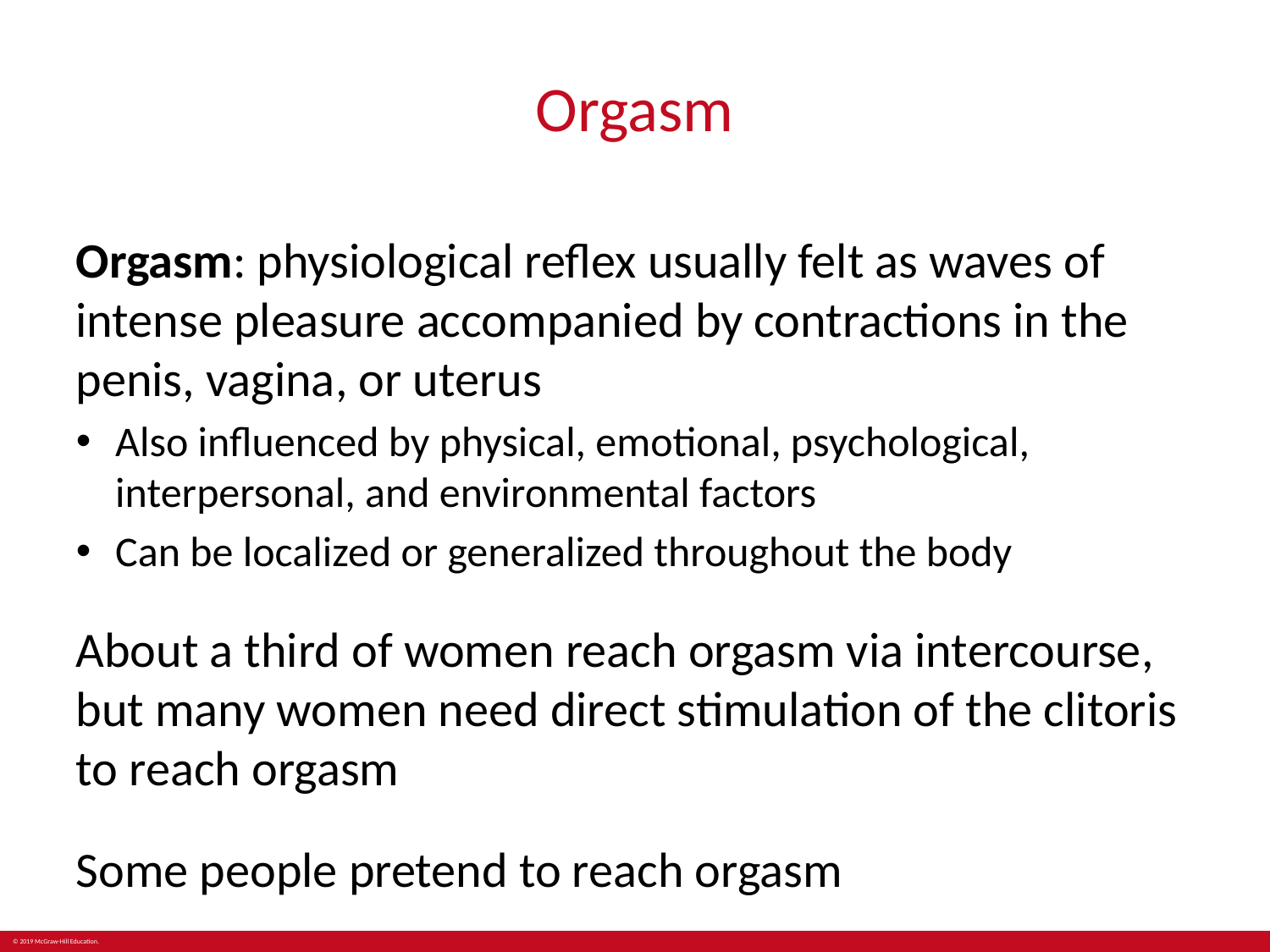

# Orgasm
Orgasm: physiological reflex usually felt as waves of intense pleasure accompanied by contractions in the penis, vagina, or uterus
Also influenced by physical, emotional, psychological, interpersonal, and environmental factors
Can be localized or generalized throughout the body
About a third of women reach orgasm via intercourse, but many women need direct stimulation of the clitoris to reach orgasm
Some people pretend to reach orgasm